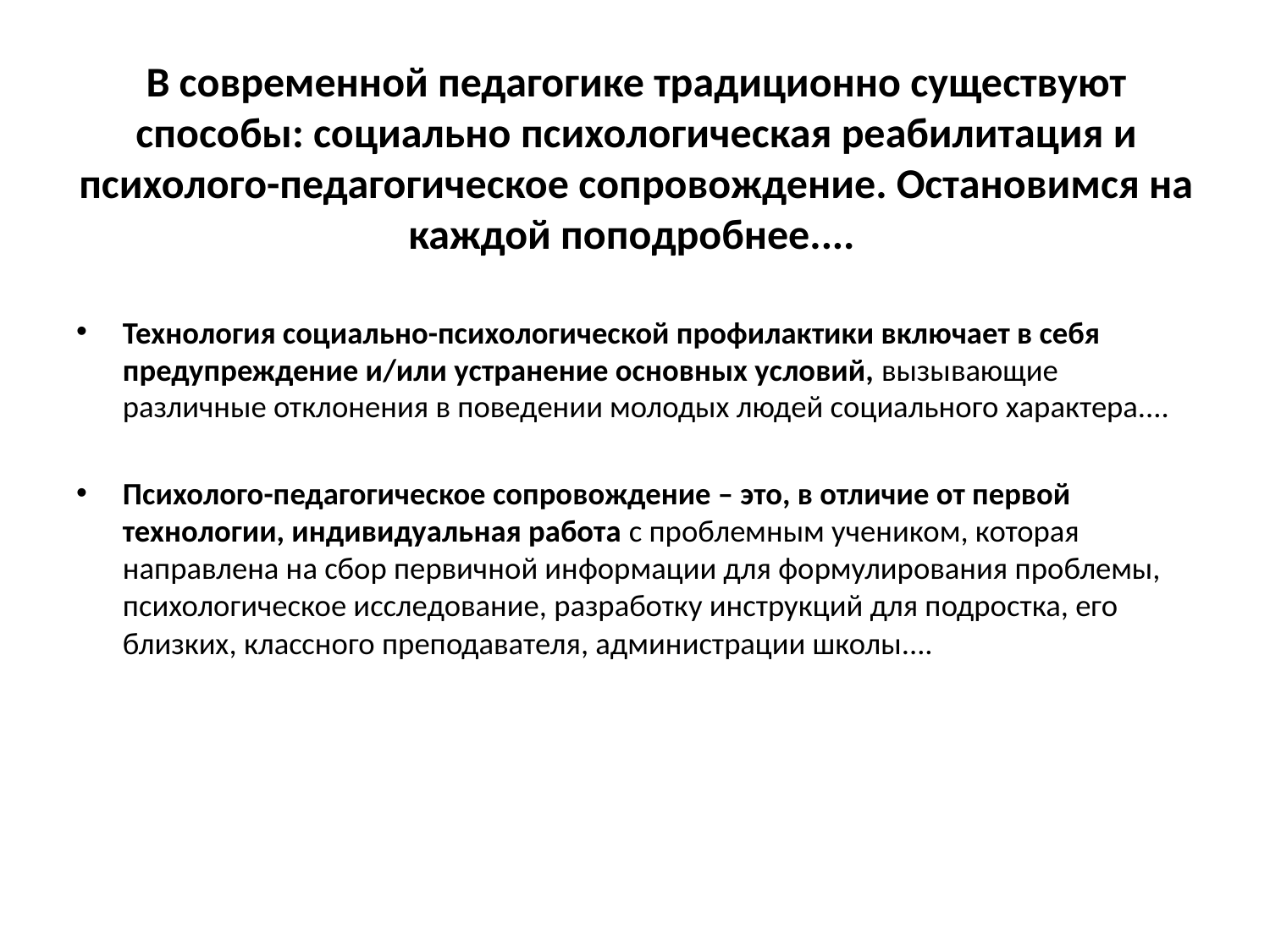

# В современной педагогике традиционно существуют способы: социально психологическая реабилитация и психолого-педагогическое сопровождение. Остановимся на каждой поподробнее....
Технология социально-психологической профилактики включает в себя предупреждение и/или устранение основных условий, вызывающие различные отклонения в поведении молодых людей социального характера....

Психолого-педагогическое сопровождение – это, в отличие от первой технологии, индивидуальная работа с проблемным учеником, которая направлена на сбор первичной информации для формулирования проблемы, психологическое исследование, разработку инструкций для подростка, его близких, классного преподавателя, администрации школы....